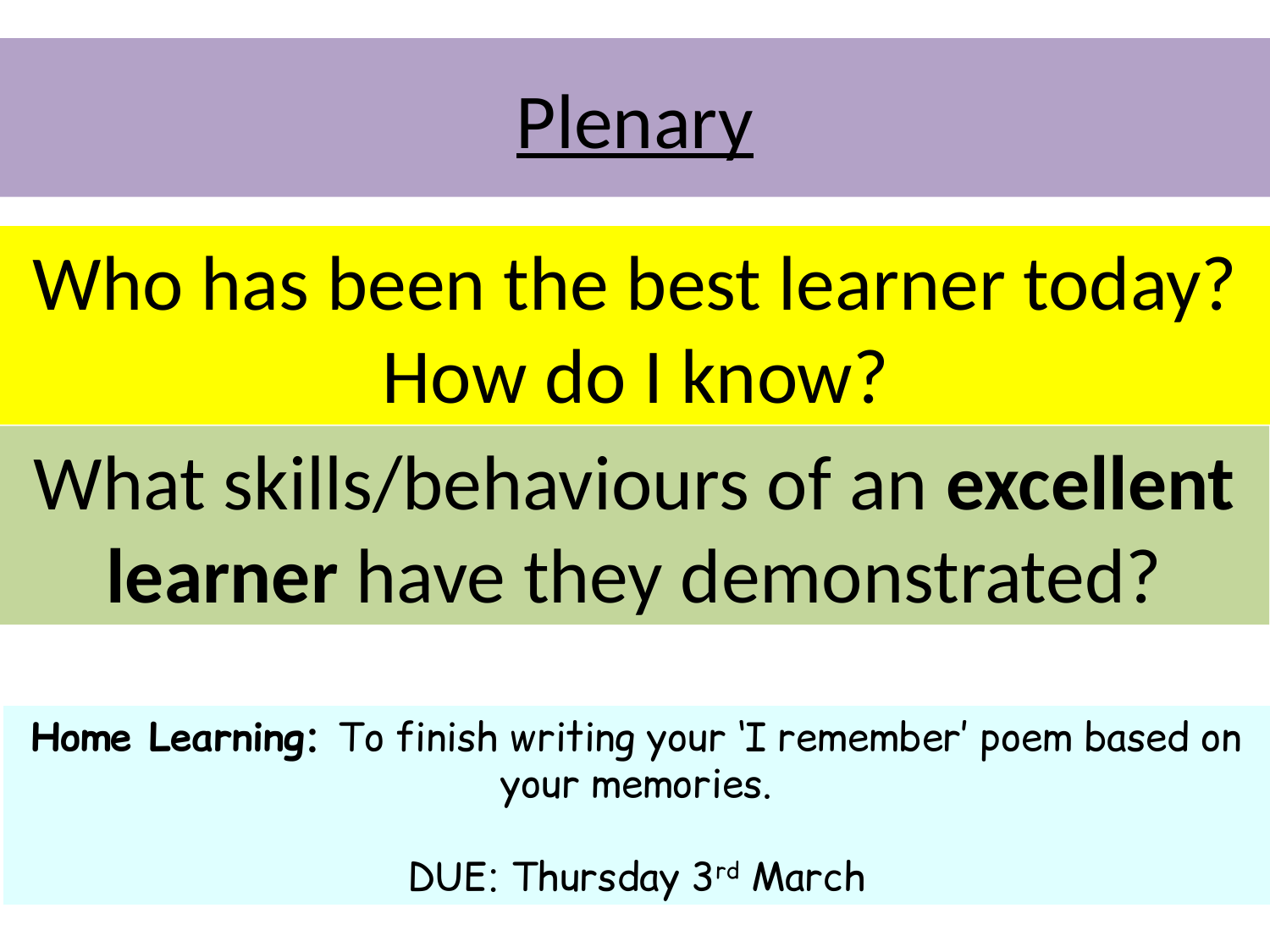

# Plenary
Who has been the best learner today?
How do I know?
What skills/behaviours of an excellent learner have they demonstrated?
Home Learning: To finish writing your ‘I remember’ poem based on your memories.

DUE: Thursday 3rd March